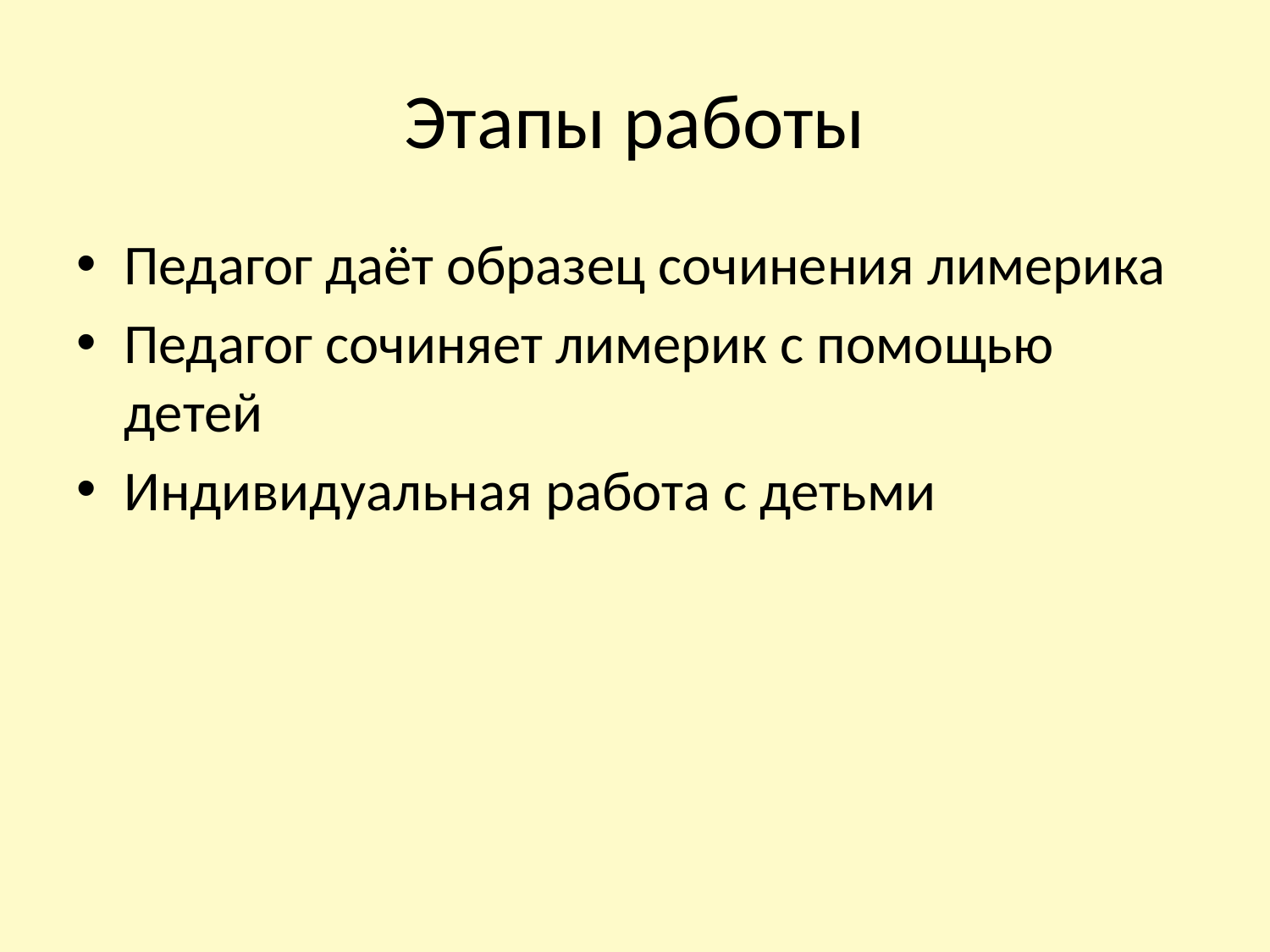

# Этапы работы
Педагог даёт образец сочинения лимерика
Педагог сочиняет лимерик с помощью детей
Индивидуальная работа с детьми